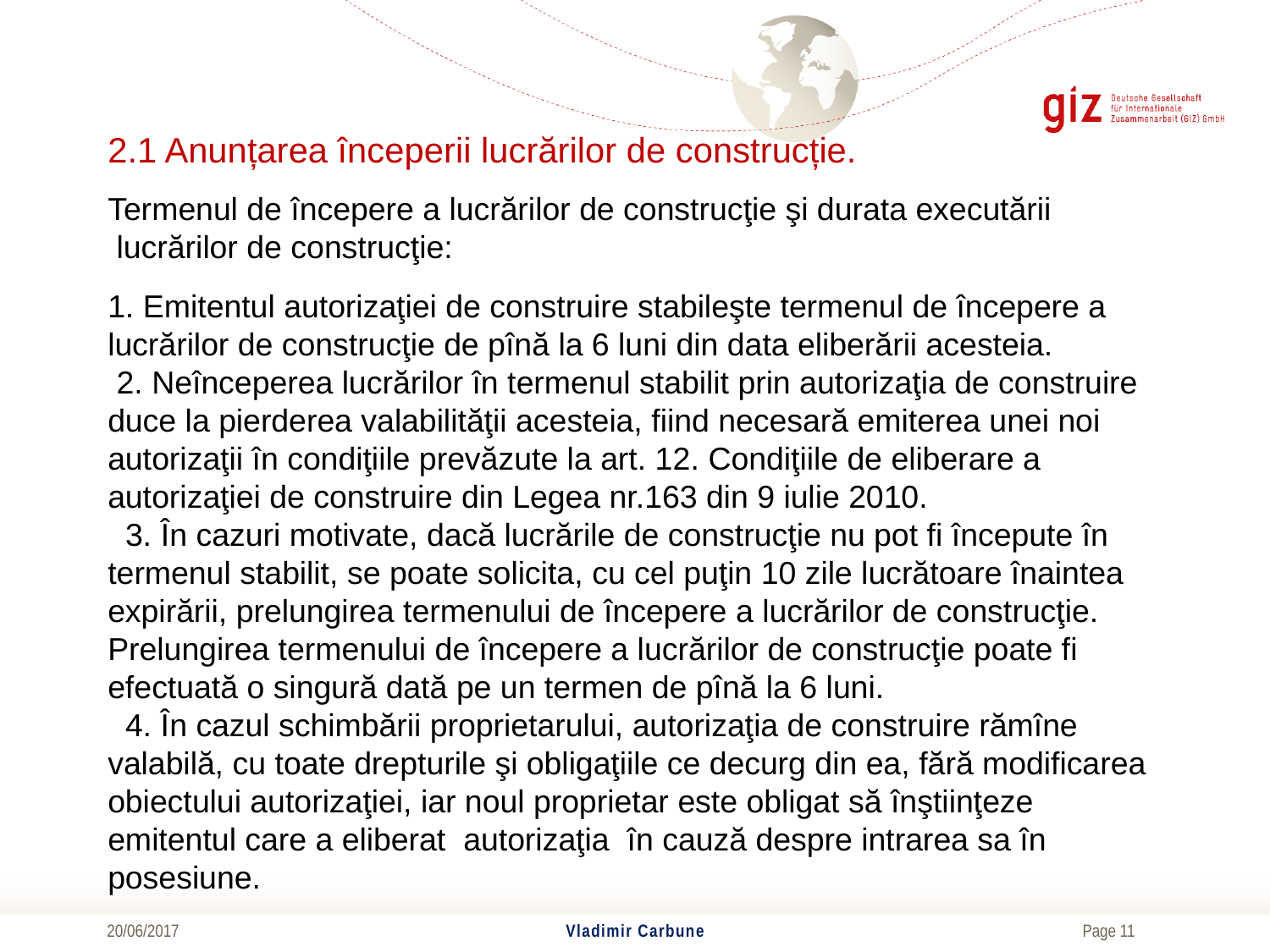

# 2.1 Anunțarea începerii lucrărilor de construcție.
Termenul de începere a lucrărilor de construcţie şi durata executării 
 lucrărilor de construcţie:
1. Emitentul autorizaţiei de construire stabileşte termenul de începere a  lucrărilor de construcţie de pînă la 6 luni din data eliberării acesteia. 
 2. Neînceperea lucrărilor în termenul stabilit prin autorizaţia de construire duce la pierderea valabilităţii acesteia, fiind necesară emiterea unei noi autorizaţii în condiţiile prevăzute la art. 12. Condiţiile de eliberare a autorizaţiei de construire din Legea nr.163 din 9 iulie 2010. 
  3. În cazuri motivate, dacă lucrările de construcţie nu pot fi începute în termenul stabilit, se poate solicita, cu cel puţin 10 zile lucrătoare înaintea expirării, prelungirea termenului de începere a lucrărilor de construcţie. Prelungirea termenului de începere a lucrărilor de construcţie poate fi efectuată o singură dată pe un termen de pînă la 6 luni.
  4. În cazul schimbării proprietarului, autorizaţia de construire rămîne valabilă, cu toate drepturile şi obligaţiile ce decurg din ea, fără modificarea obiectului autorizaţiei, iar noul proprietar este obligat să înştiinţeze emitentul care a eliberat  autorizaţia  în cauză despre intrarea sa în posesiune.
20/06/2017
Vladimir Carbune